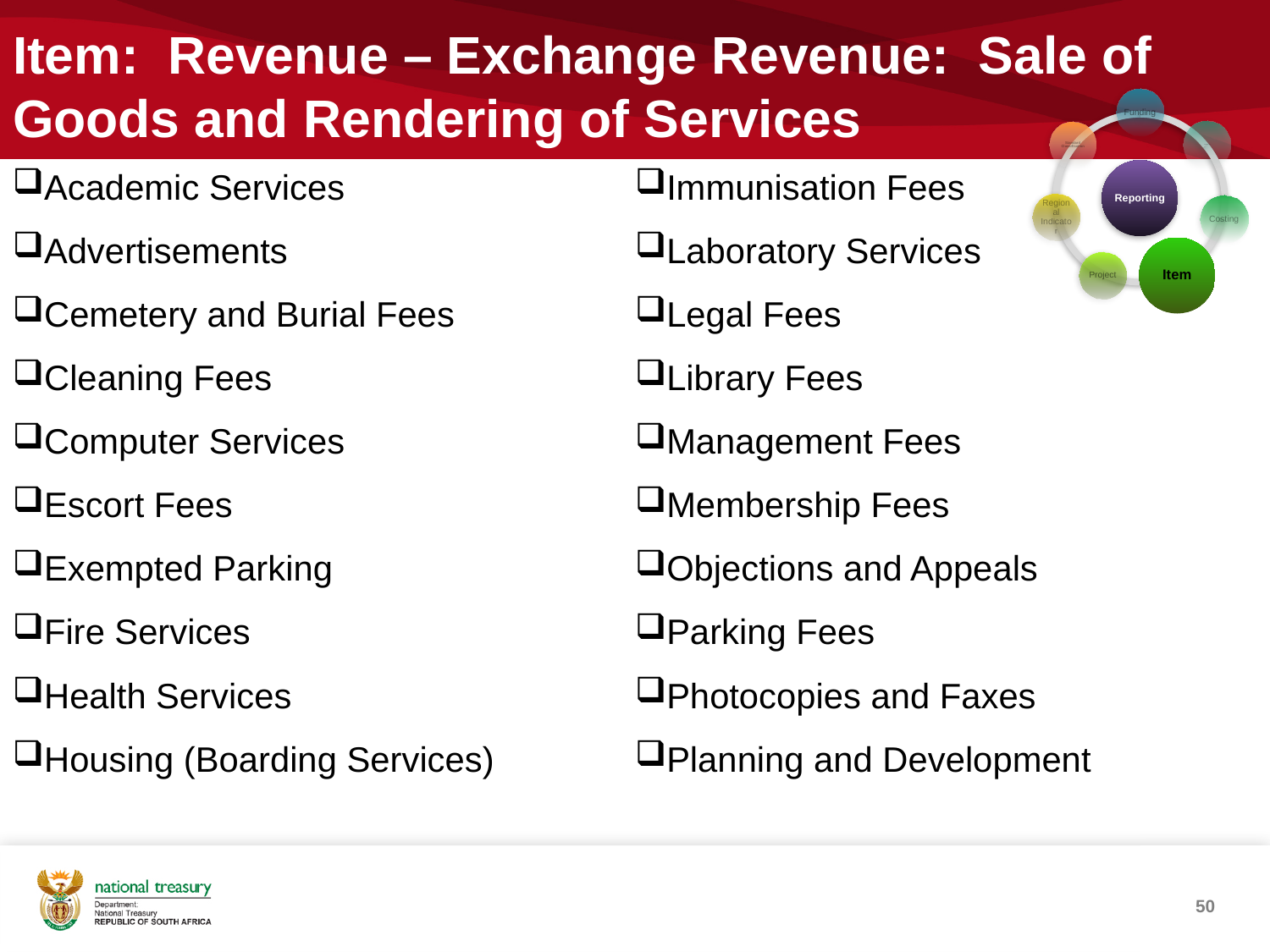

# Item:  Revenue – Exchange Revenue:  Sale of Goods and Rendering of Services
Reporting
Funding
Function
Costing
Item
Project
Regional Indicator
Standard Classification

Academic Services
Advertisements
Cemetery and Burial Fees
Cleaning Fees
Computer Services
Escort Fees
Exempted Parking
Fire Services
Health Services
Housing (Boarding Services)

Immunisation Fees
Laboratory Services
Legal Fees
Library Fees
Management Fees
Membership Fees
Objections and Appeals
Parking Fees
Photocopies and Faxes
Planning and Development

50